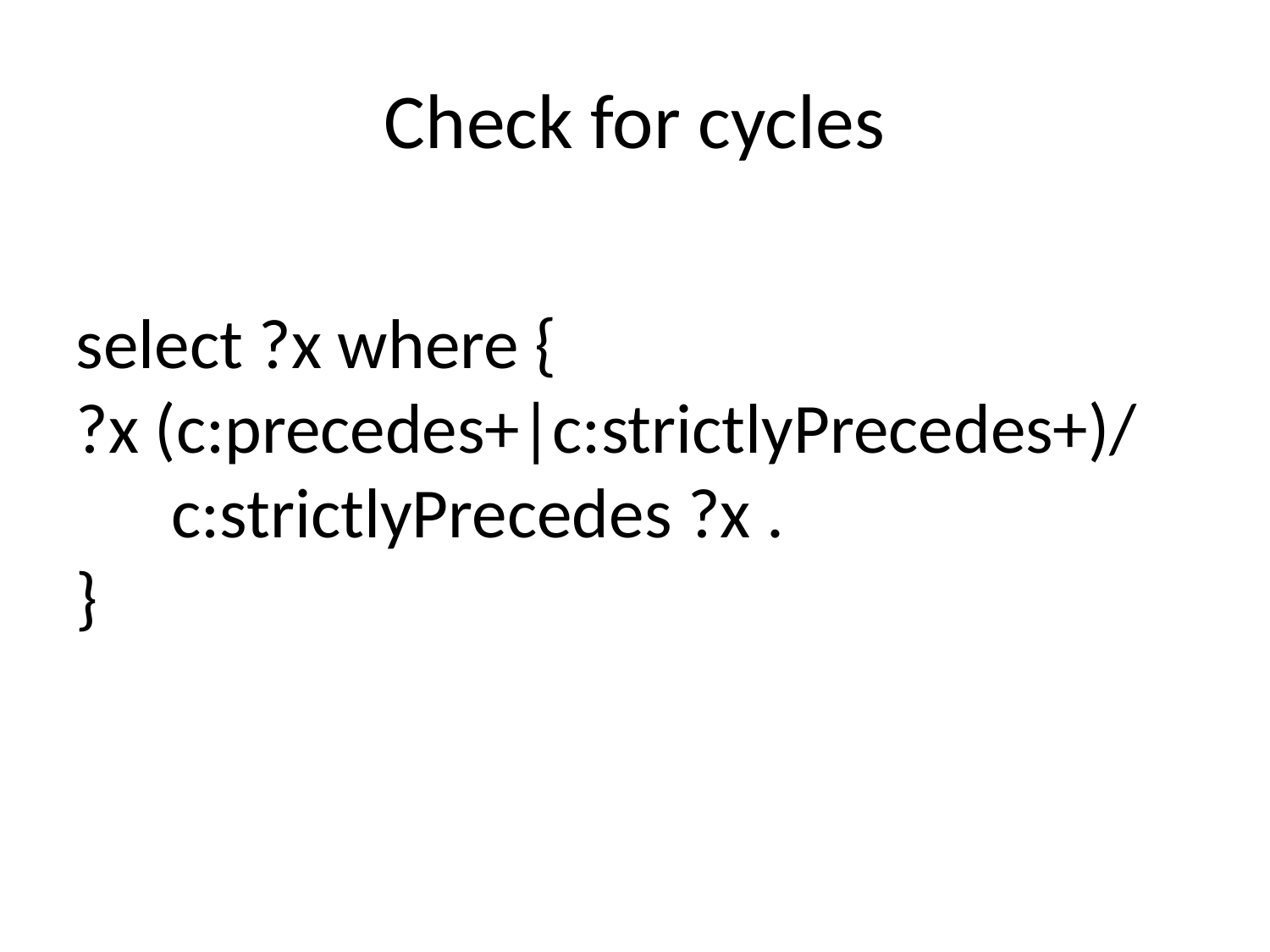

# Check for cycles
select ?x where {
?x (c:precedes+|c:strictlyPrecedes+)/
      c:strictlyPrecedes ?x .
}